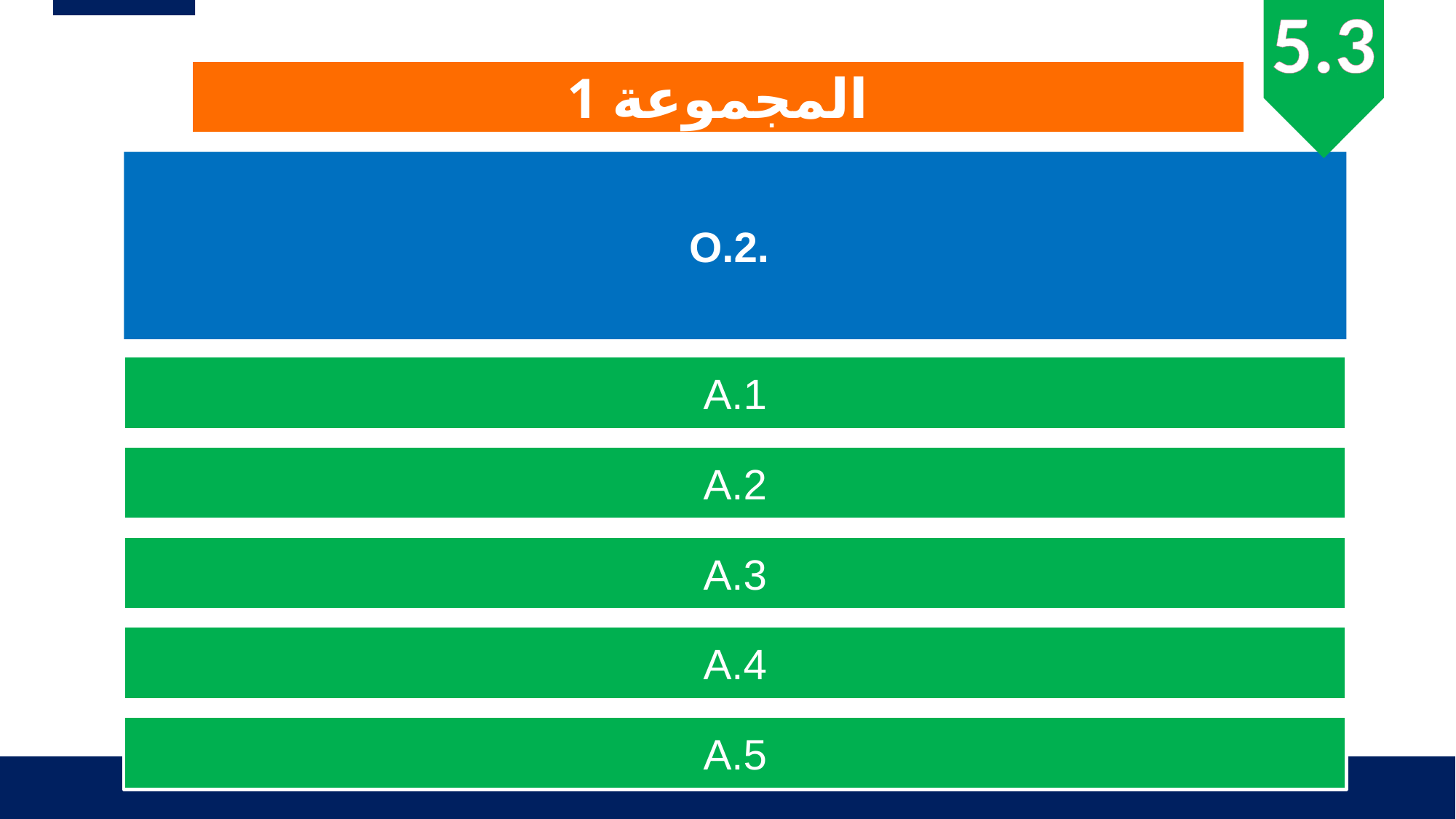

5.3

المجموعة 1
O.2.
A.1
A.2
A.3
A.4
A.5